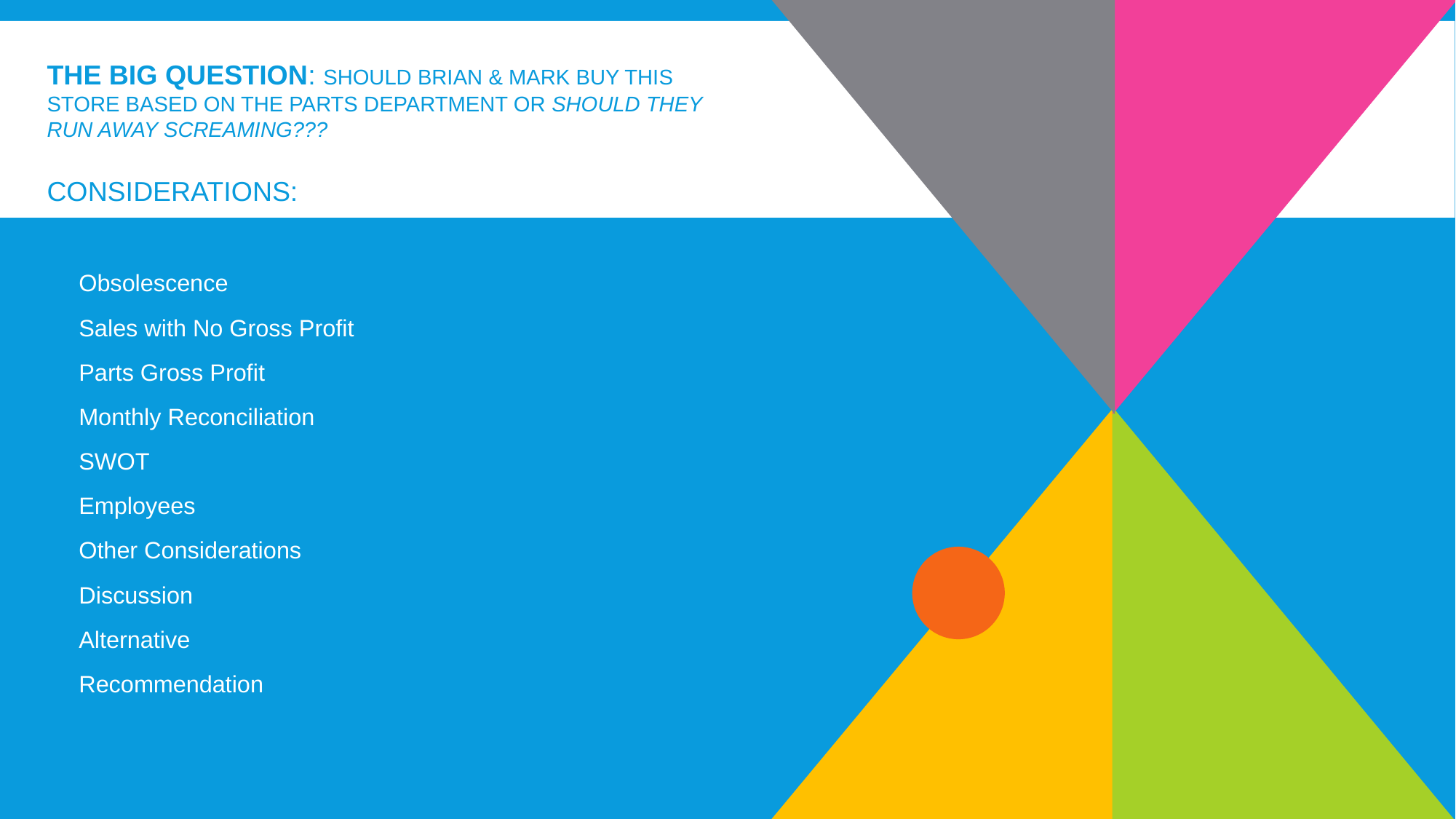

# The Big Question: Should Brian & Mark buy this store based on the parts department OR SHOULD THEY RUN AWAY SCREAMING??? Considerations: Considerations:
Obsolescence​
Sales with No Gross Profit
​Parts Gross Profit
Monthly Reconciliation
​SWOT
Employees
Other Considerations
Discussion
Alternative
Recommendation​